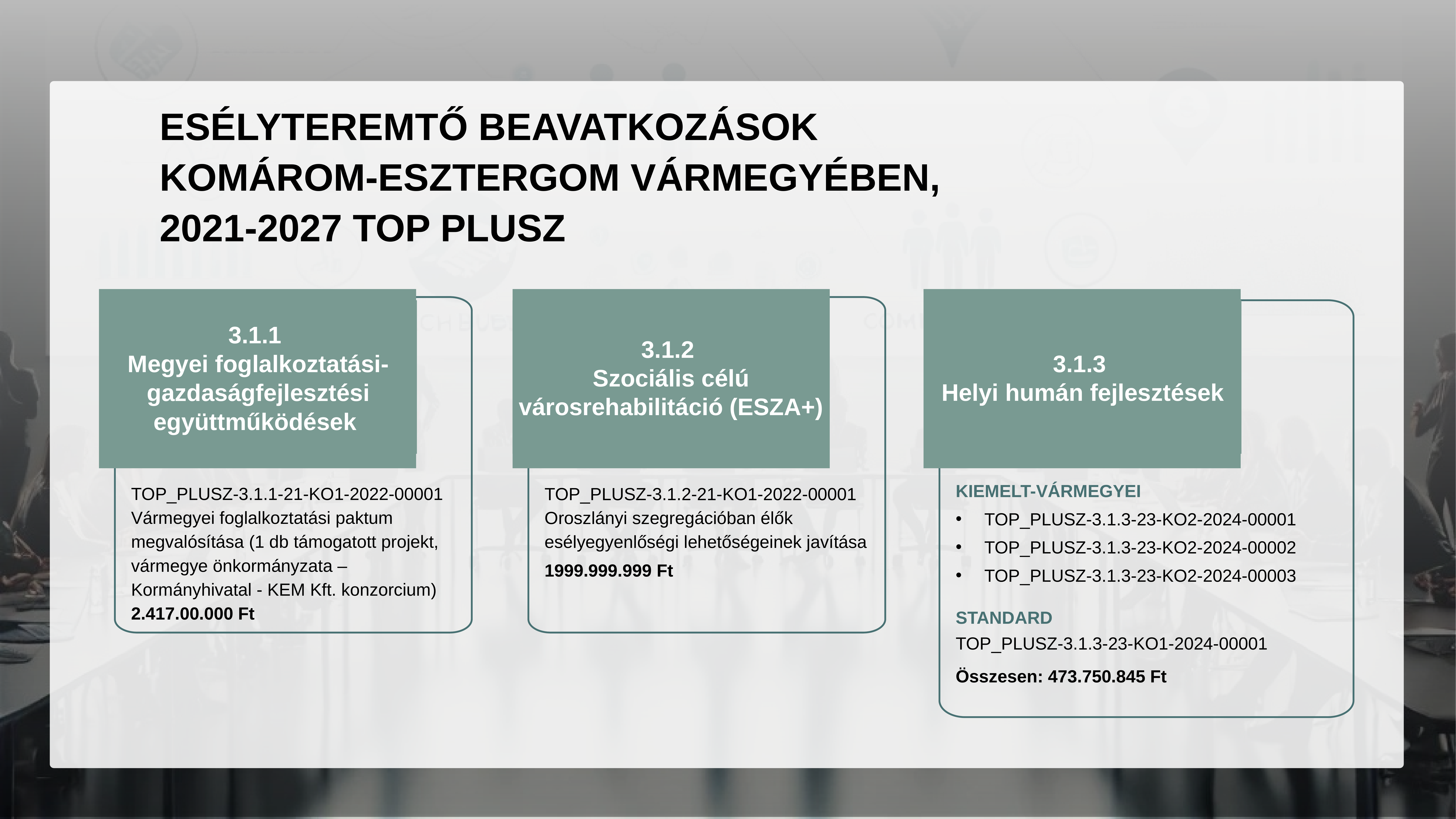

Esélyteremtő beavatkozások
Komárom-Esztergom vármegyében,
2021-2027 TOP PLUSZ

3.1.1
Megyei foglalkoztatási-gazdaságfejlesztési együttműködések

3.1.2
Szociális célú városrehabilitáció (ESZA+)

3.1.3
Helyi humán fejlesztések

TOP_PLUSZ-3.1.1-21-KO1-2022-00001 Vármegyei foglalkoztatási paktum megvalósítása (1 db támogatott projekt, vármegye önkormányzata –Kormányhivatal - KEM Kft. konzorcium) 2.417.00.000 Ft
TOP_PLUSZ-3.1.2-21-KO1-2022-00001 Oroszlányi szegregációban élők esélyegyenlőségi lehetőségeinek javítása
1999.999.999 Ft
Kiemelt-vármegyei
TOP_PLUSZ-3.1.3-23-KO2-2024-00001
TOP_PLUSZ-3.1.3-23-KO2-2024-00002
TOP_PLUSZ-3.1.3-23-KO2-2024-00003

Standard
TOP_PLUSZ-3.1.3-23-KO1-2024-00001
Összesen: 473.750.845 Ft